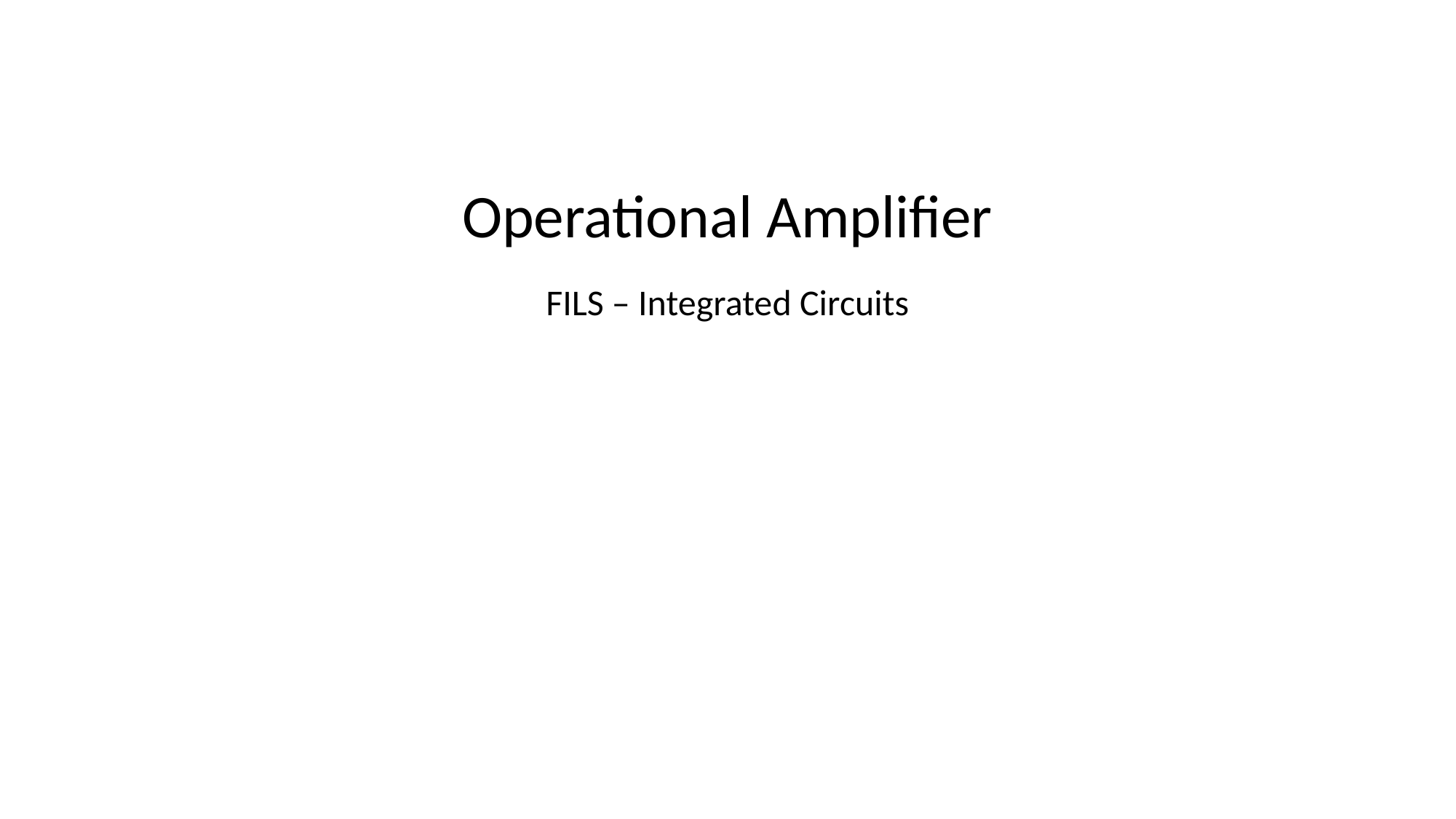

# Operational Amplifier
FILS – Integrated Circuits